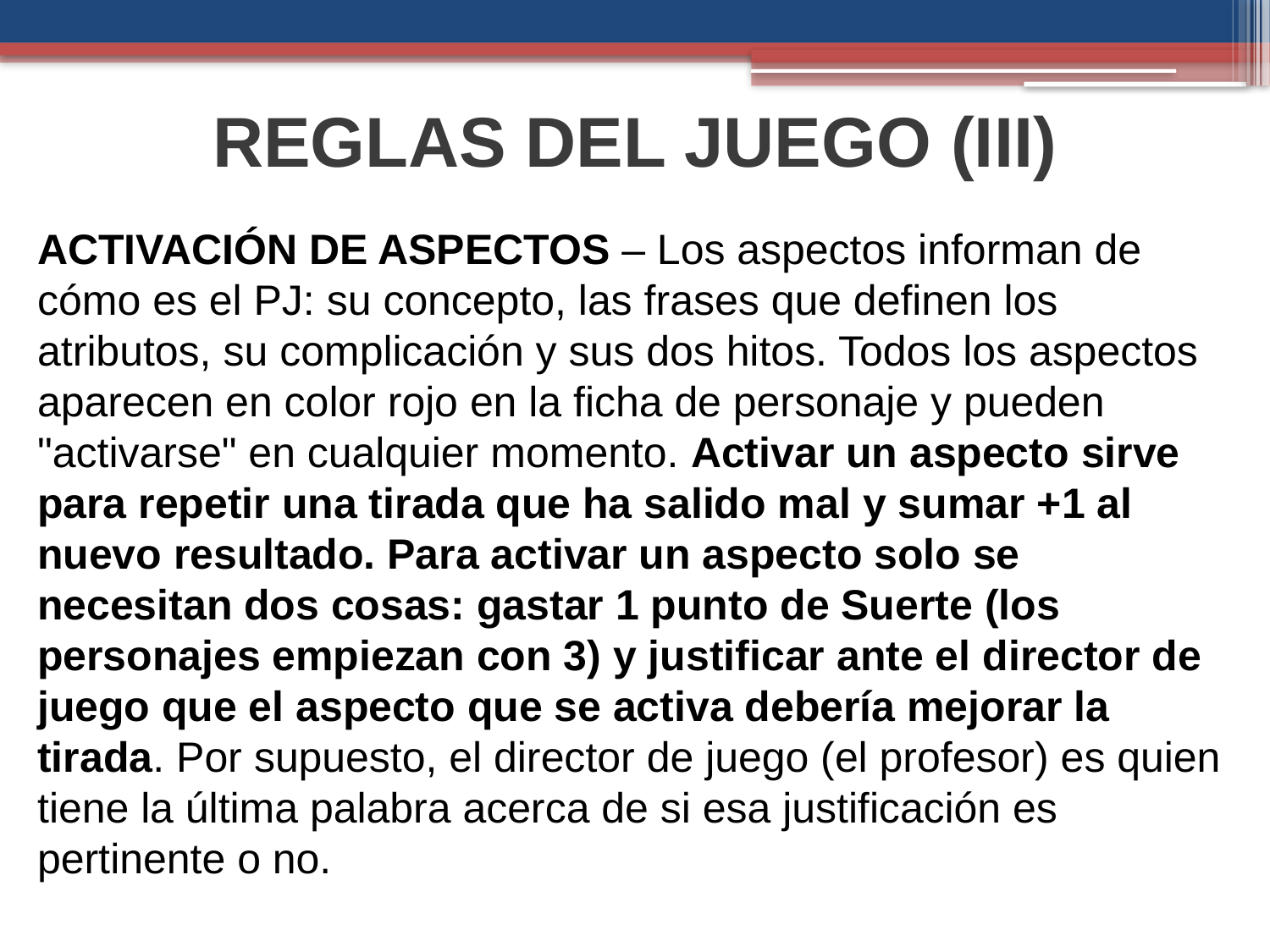

REGLAS DEL JUEGO (III)
ACTIVACIÓN DE ASPECTOS – Los aspectos informan de cómo es el PJ: su concepto, las frases que definen los atributos, su complicación y sus dos hitos. Todos los aspectos aparecen en color rojo en la ficha de personaje y pueden "activarse" en cualquier momento. Activar un aspecto sirve para repetir una tirada que ha salido mal y sumar +1 al nuevo resultado. Para activar un aspecto solo se necesitan dos cosas: gastar 1 punto de Suerte (los personajes empiezan con 3) y justificar ante el director de juego que el aspecto que se activa debería mejorar la tirada. Por supuesto, el director de juego (el profesor) es quien tiene la última palabra acerca de si esa justificación es pertinente o no.